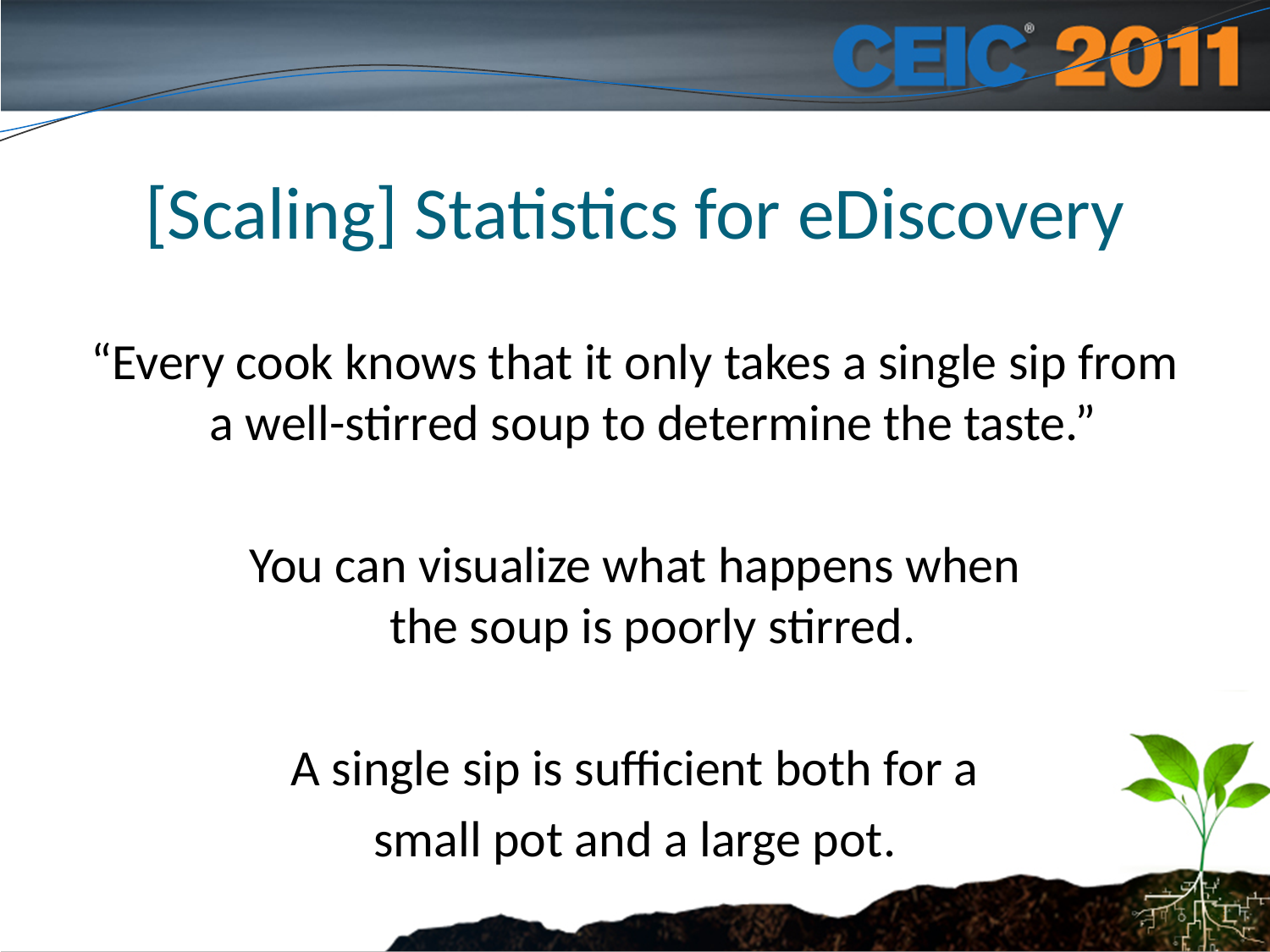

# [Scaling] Statistics for eDiscovery

“Every cook knows that it only takes a single sip from a well-stirred soup to determine the taste.”

You can visualize what happens when
the soup is poorly stirred.

A single sip is sufficient both for a
small pot and a large pot.